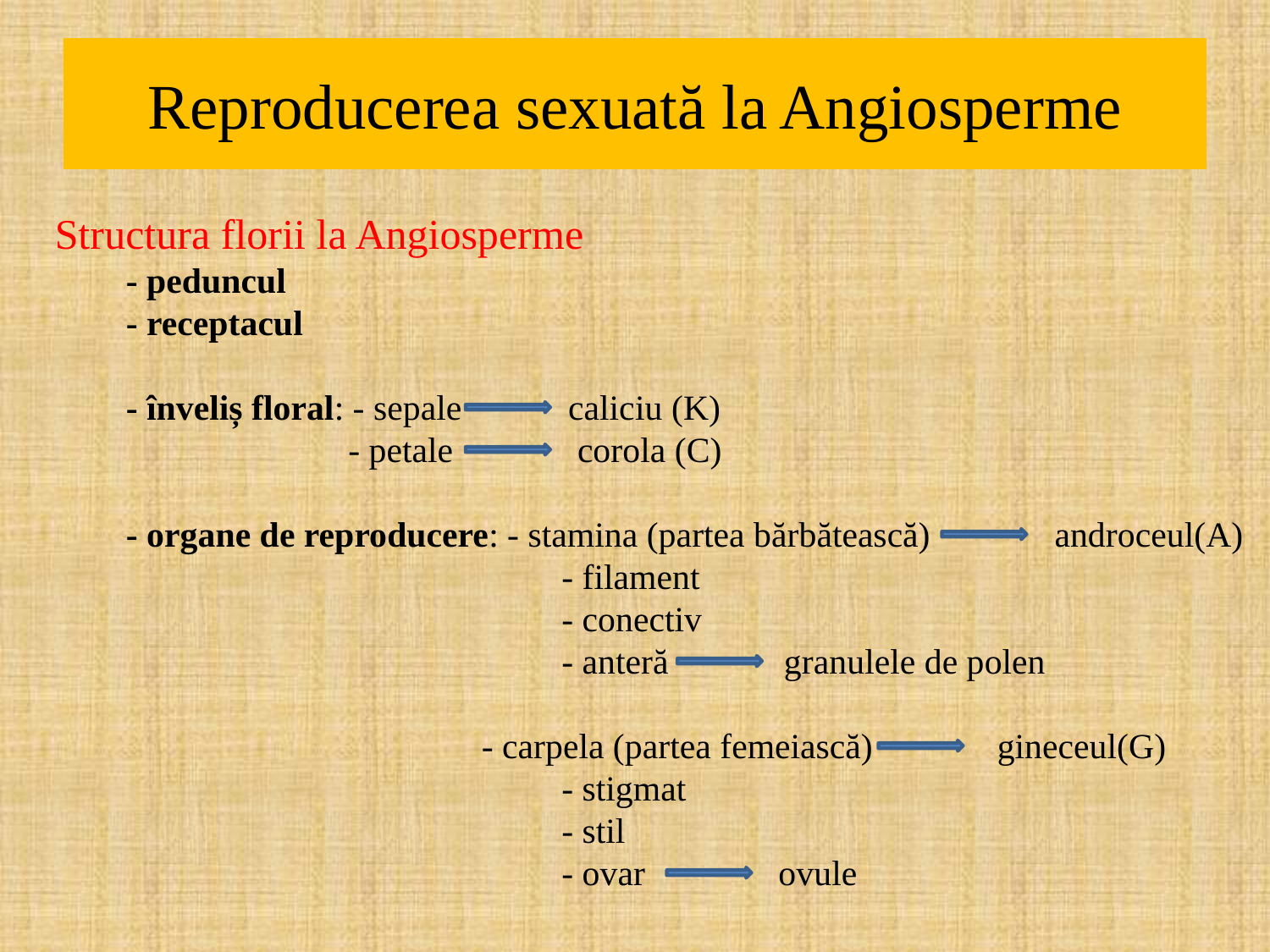

# Reproducerea sexuată la Angiosperme
Structura florii la Angiosperme
        - peduncul
        - receptacul

        - înveliș floral: - sepale            caliciu (K)
                                 - petale              corola (C)

        - organe de reproducere: - stamina (partea bărbătească)              androceul(A)
                                                         - filament
                                                         - conectiv
                                                         - anteră             granulele de polen

                                                - carpela (partea femeiască)              gineceul(G)
                                                         - stigmat
                                                         - stil
                                                         - ovar               ovule